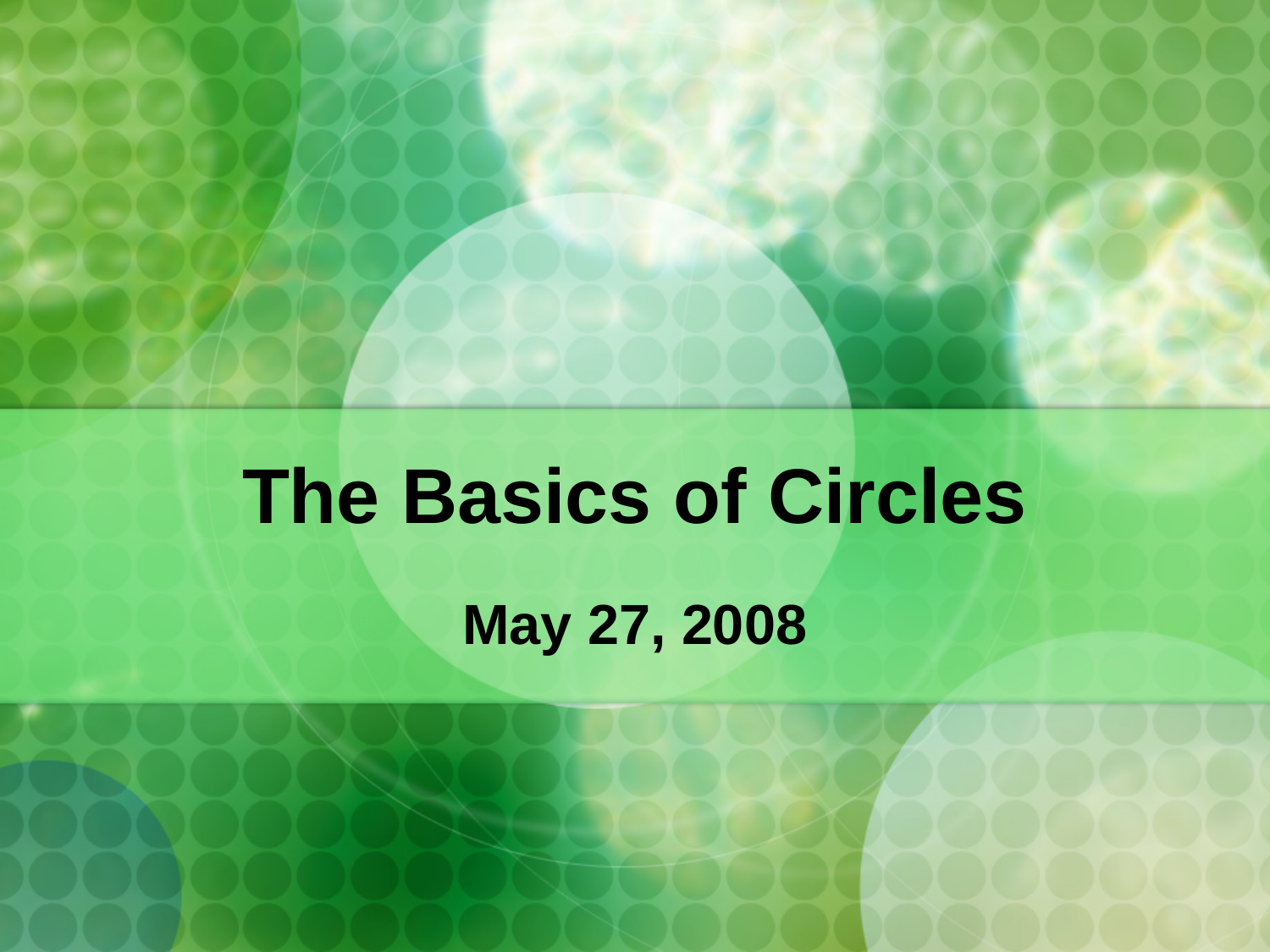

# The Basics of Circles
May 27, 2008